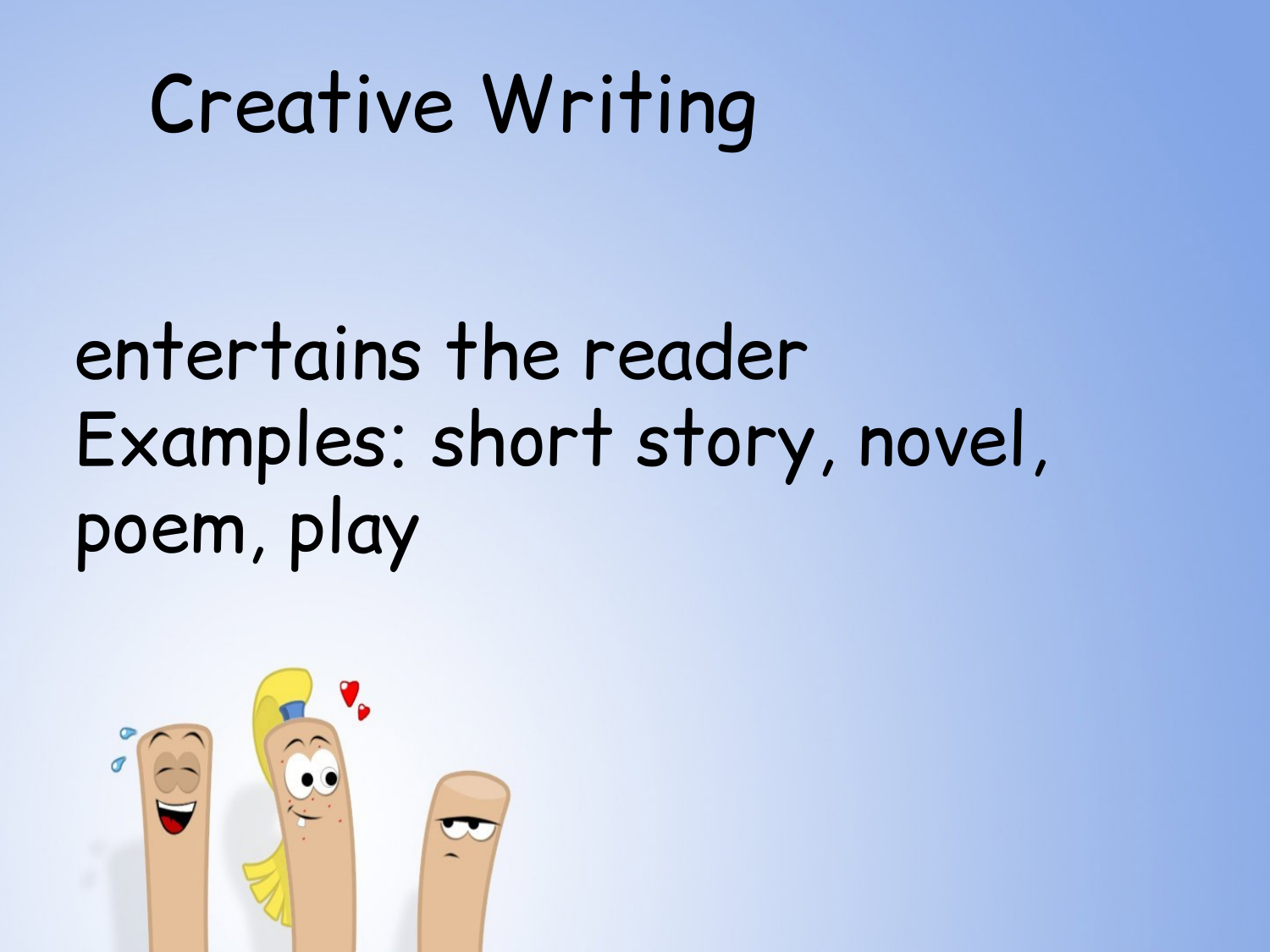

# Creative Writing
entertains the reader
Examples: short story, novel, poem, play